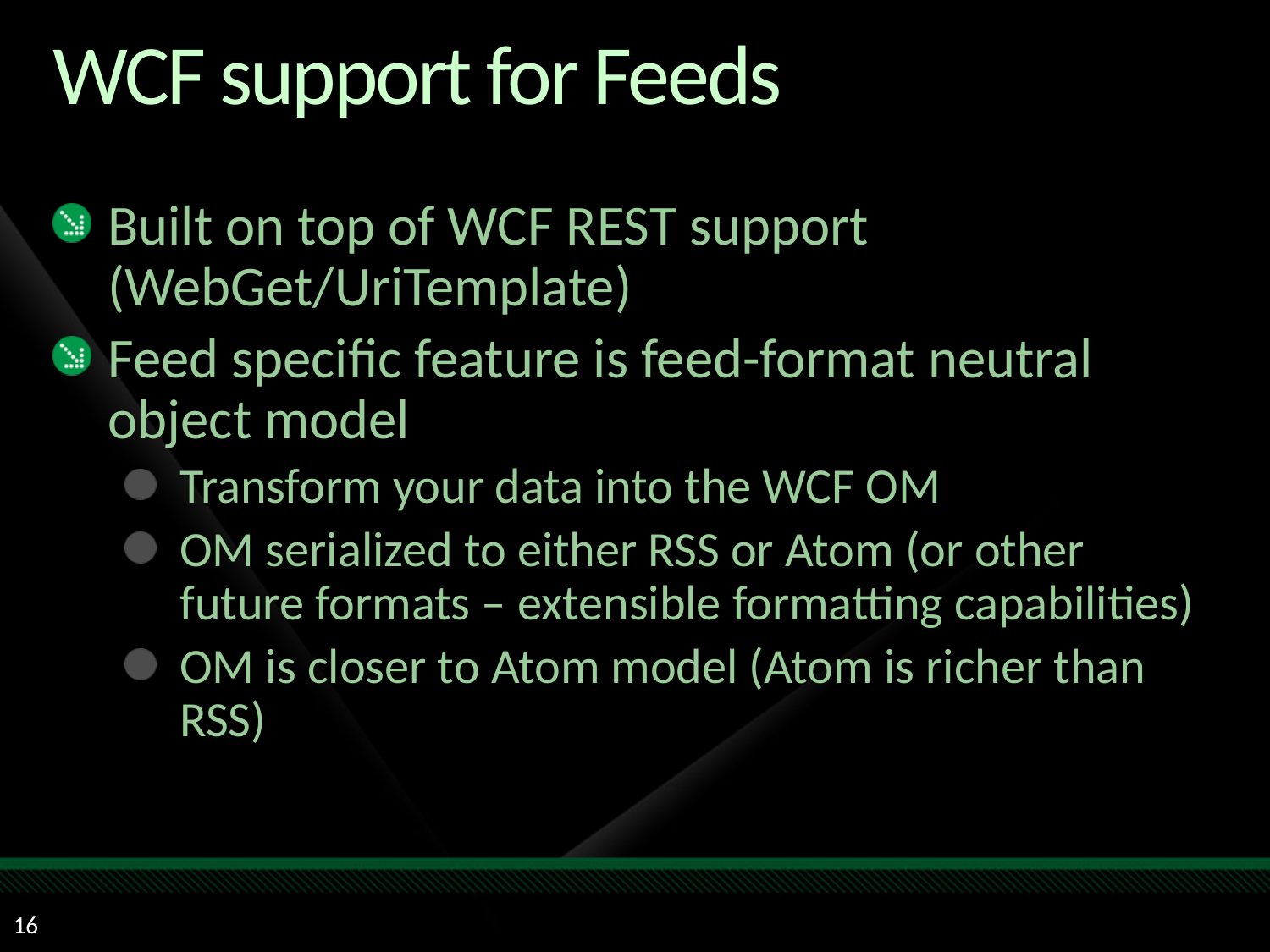

# WCF support for Feeds
Built on top of WCF REST support (WebGet/UriTemplate)
Feed specific feature is feed-format neutral object model
Transform your data into the WCF OM
OM serialized to either RSS or Atom (or other future formats – extensible formatting capabilities)
OM is closer to Atom model (Atom is richer than RSS)